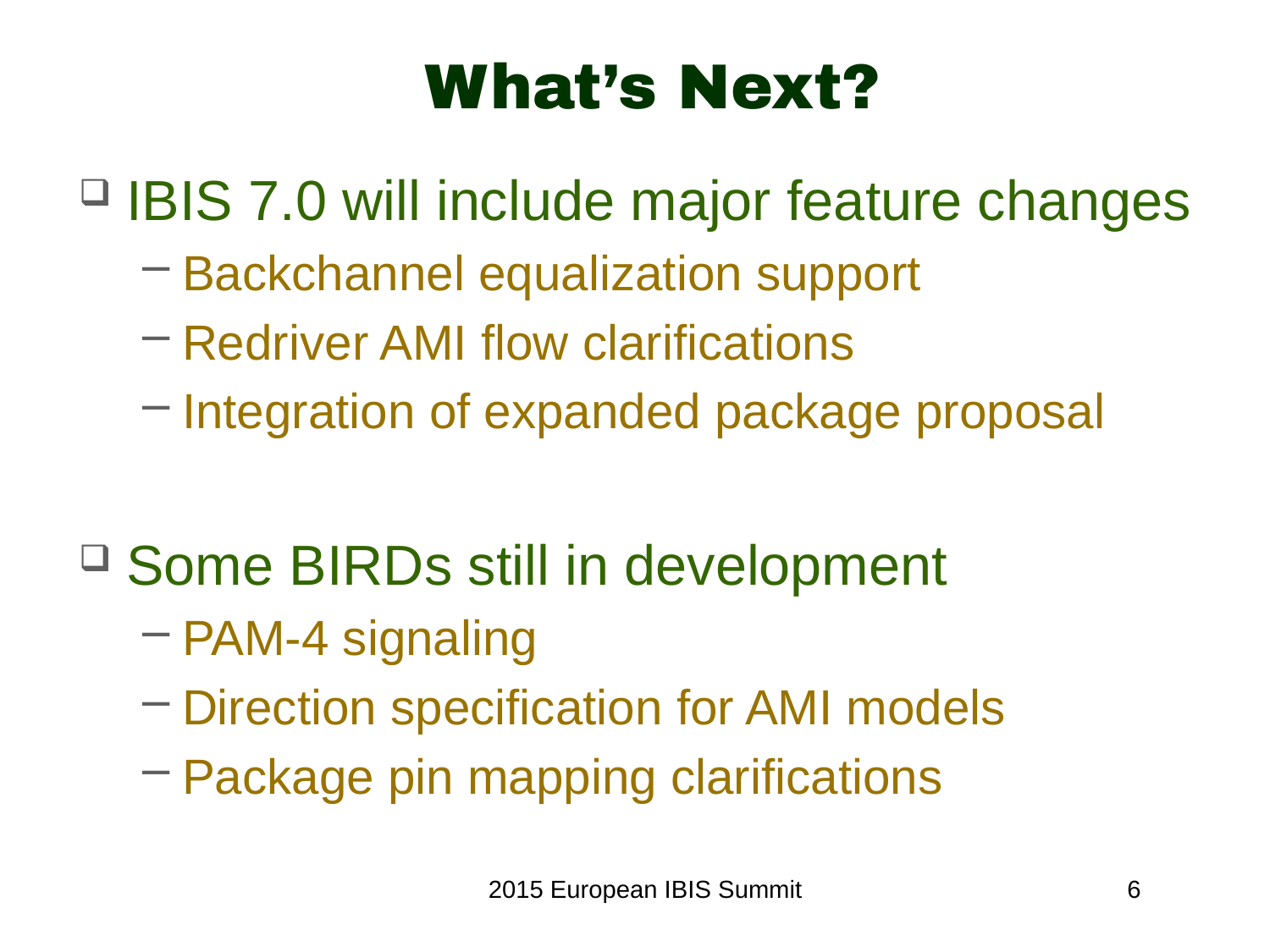

# What’s Next?
IBIS 7.0 will include major feature changes
Backchannel equalization support
Redriver AMI flow clarifications
Integration of expanded package proposal

Some BIRDs still in development
PAM-4 signaling
Direction specification for AMI models
Package pin mapping clarifications

2015 European IBIS Summit

6